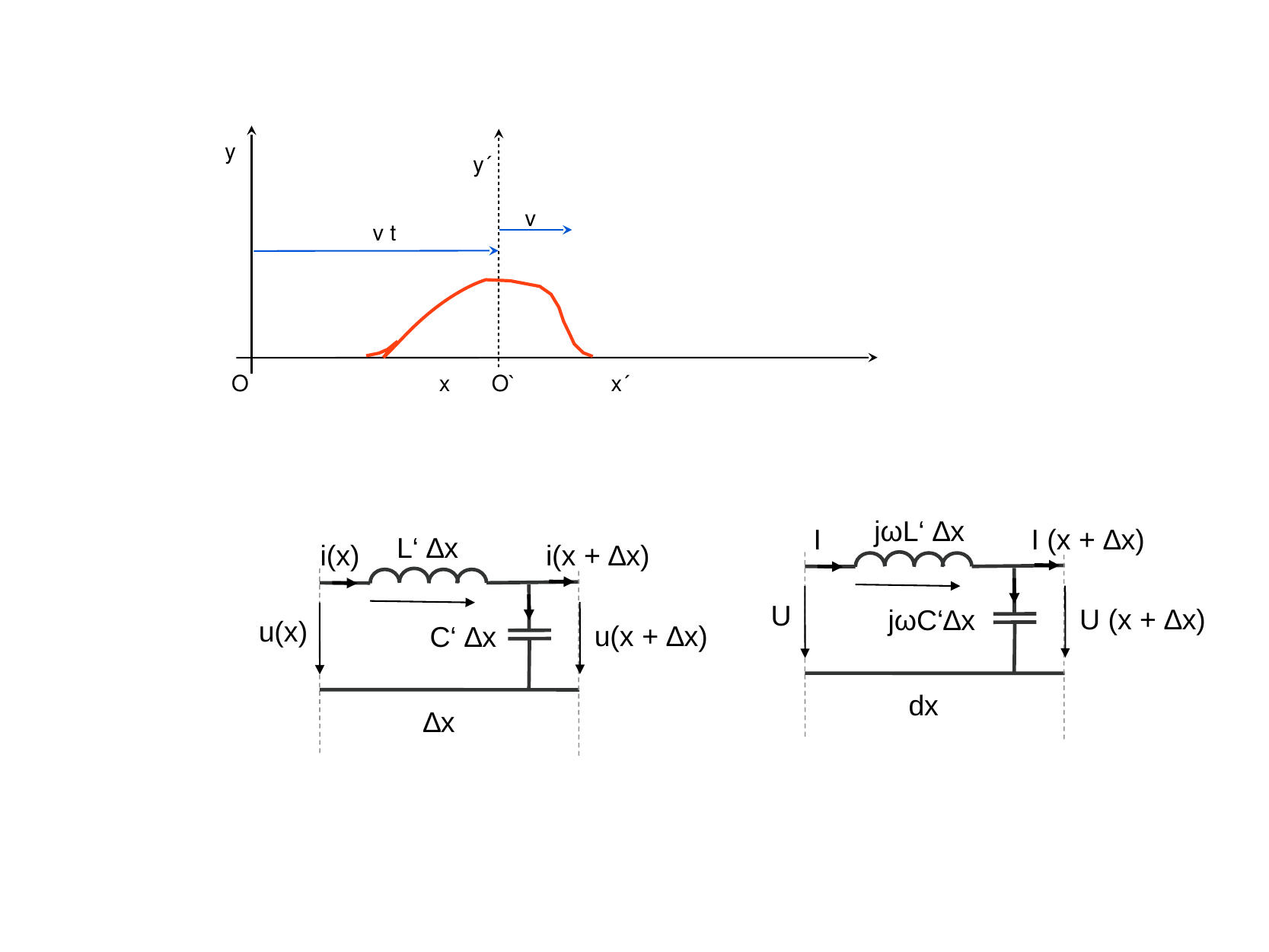

y

y´
v
v t

O
x
O`
x´
jωL‘ ∆x
I
I (x + ∆x)

U
U (x + ∆x)
jωC‘∆x

dx
L‘ ∆x
i(x)
i(x + ∆x)

u(x)
u(x + ∆x)
C‘ ∆x

∆x